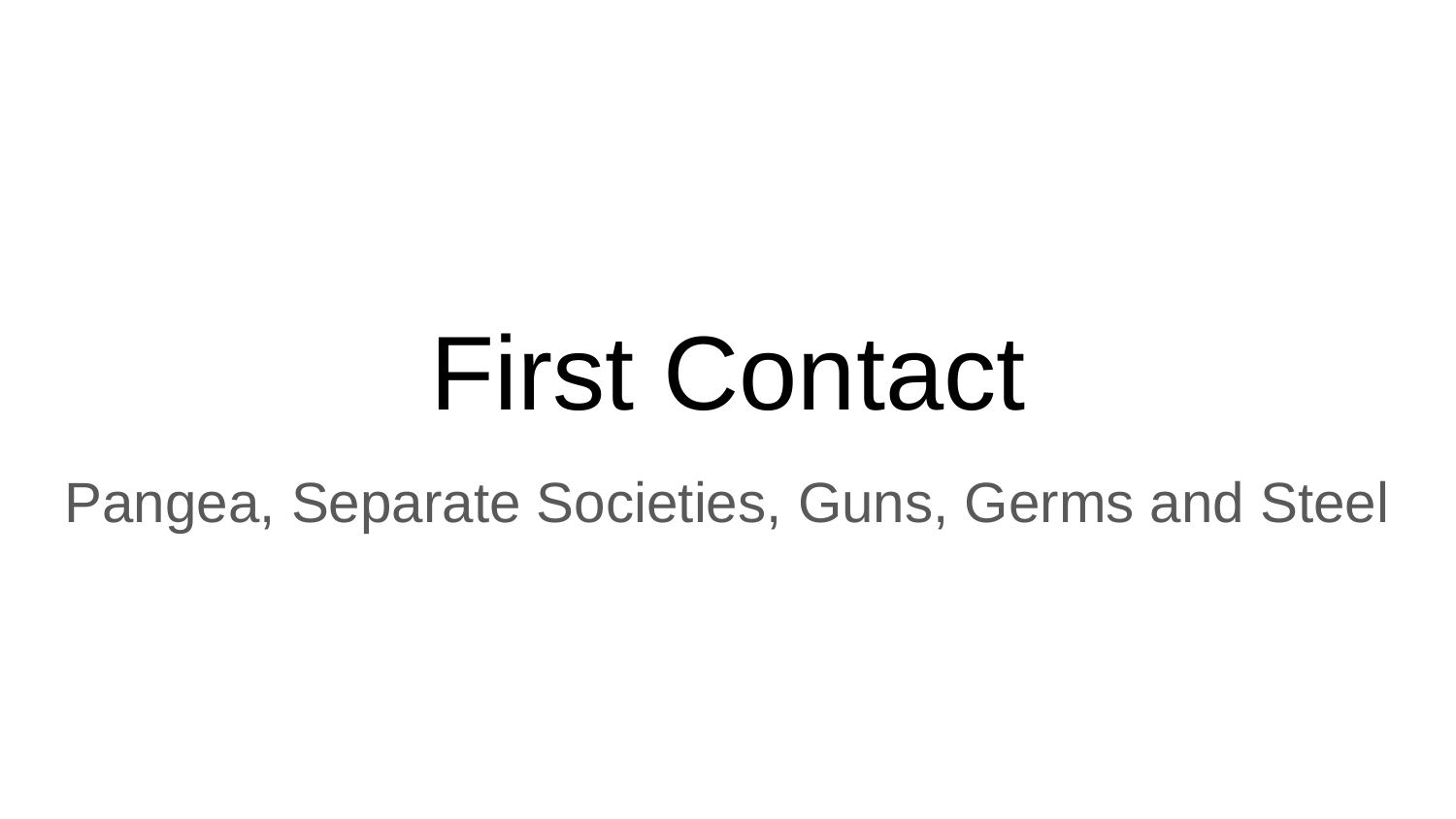

# First Contact
Pangea, Separate Societies, Guns, Germs and Steel